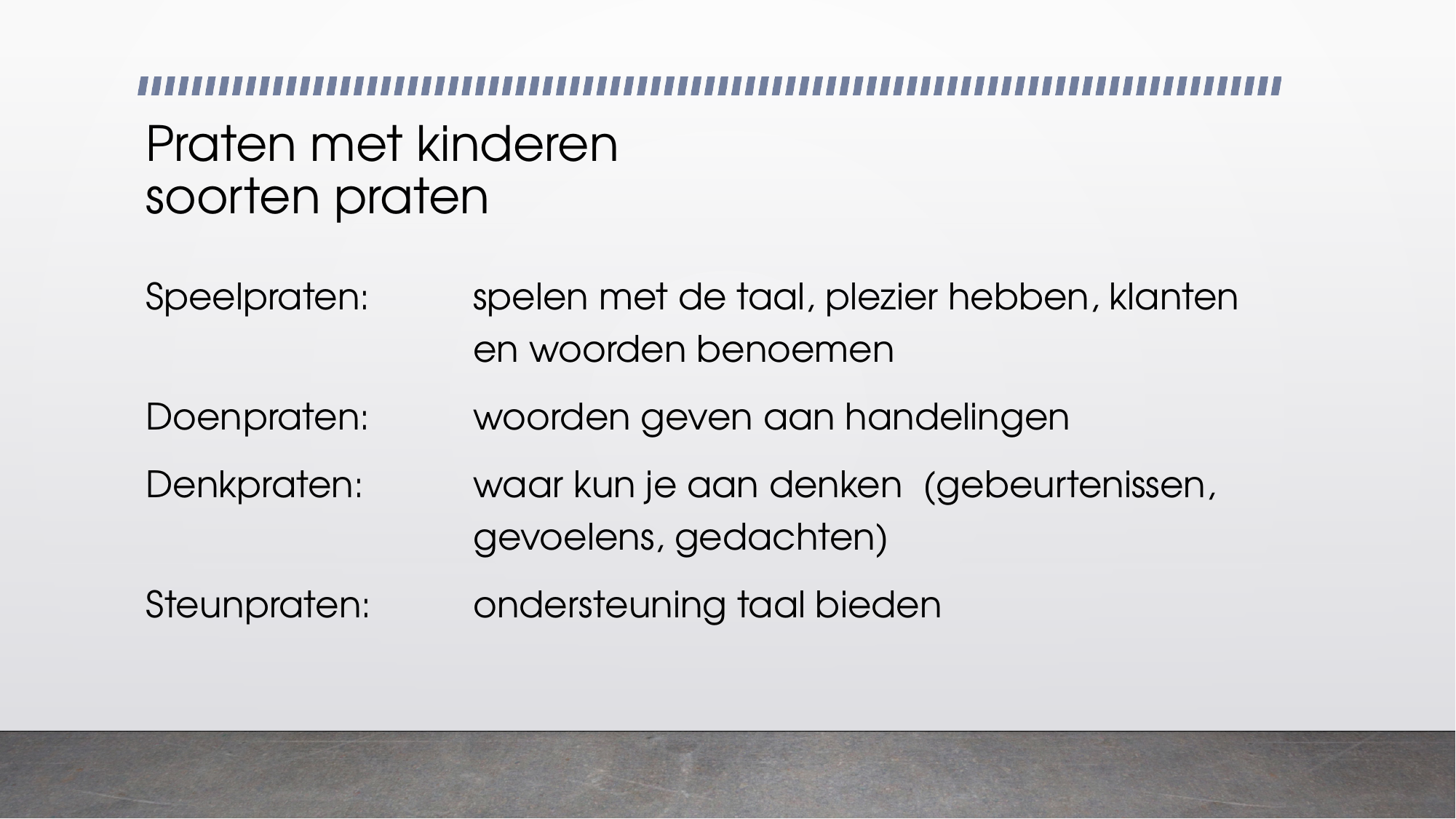

# Praten met kinderen soorten praten
Speelpraten: 	spelen met de taal, plezier hebben, klanten 			en woorden benoemen
Doenpraten: 	woorden geven aan handelingen
Denkpraten: 	waar kun je aan denken  (gebeurtenissen, 				gevoelens, gedachten)
Steunpraten:	ondersteuning taal bieden